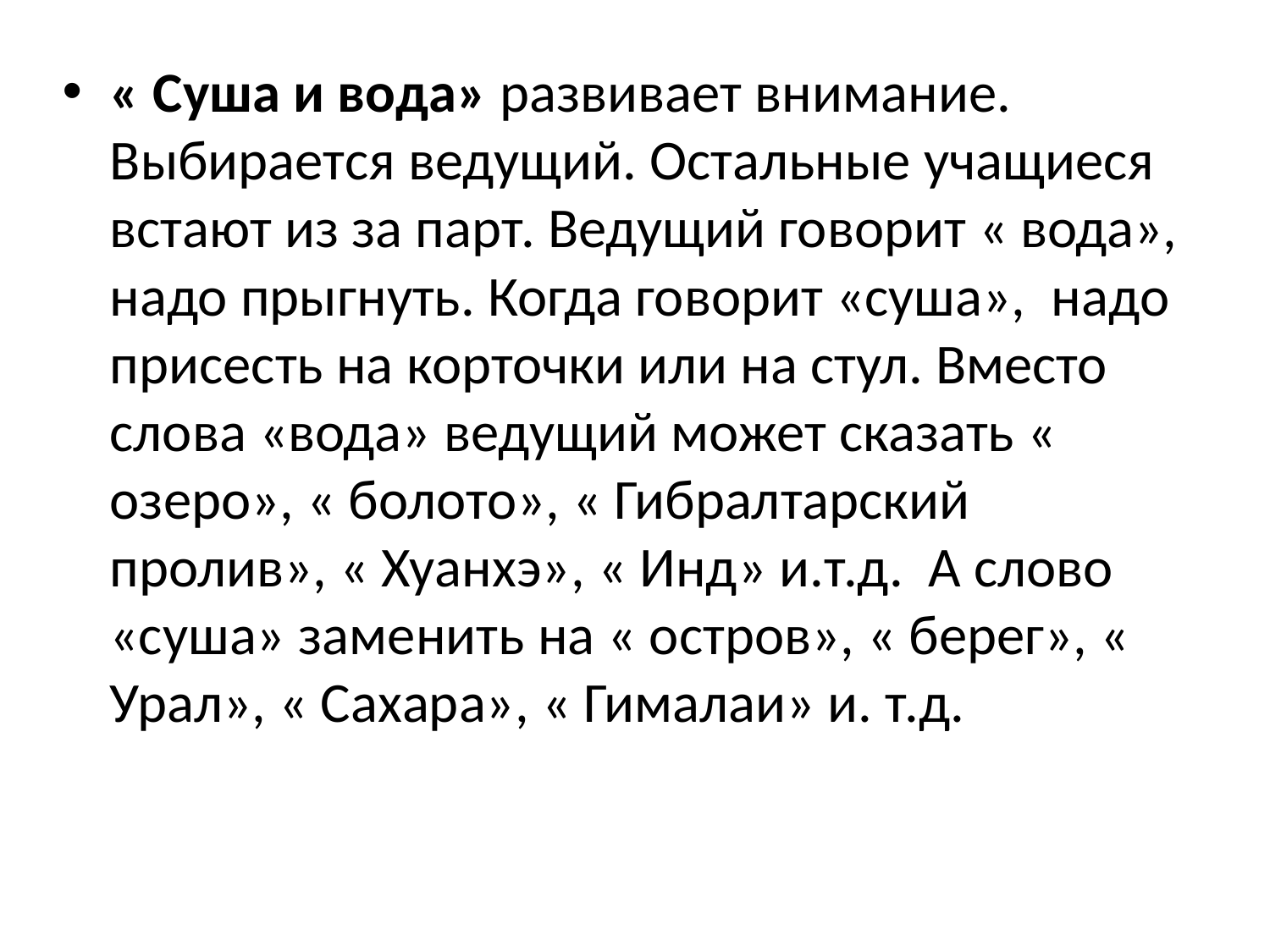

#
« Суша и вода» развивает внимание. Выбирается ведущий. Остальные учащиеся встают из за парт. Ведущий говорит « вода», надо прыгнуть. Когда говорит «суша»,  надо  присесть на корточки или на стул. Вместо слова «вода» ведущий может сказать « озеро», « болото», « Гибралтарский пролив», « Хуанхэ», « Инд» и.т.д.  А слово «суша» заменить на « остров», « берег», « Урал», « Сахара», « Гималаи» и. т.д.